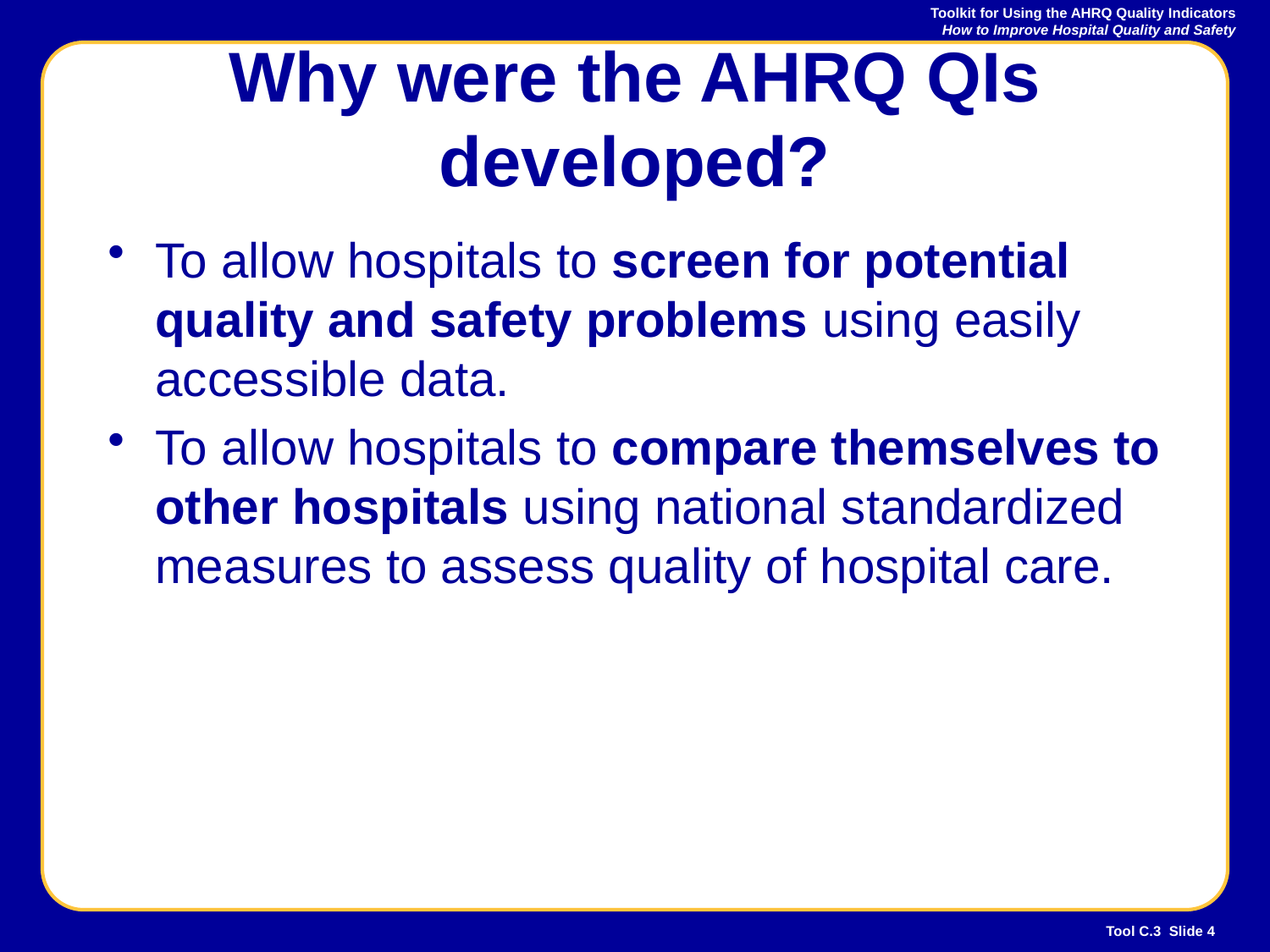

# Why were the AHRQ QIs developed?
To allow hospitals to screen for potential quality and safety problems using easily accessible data.
To allow hospitals to compare themselves to other hospitals using national standardized measures to assess quality of hospital care.